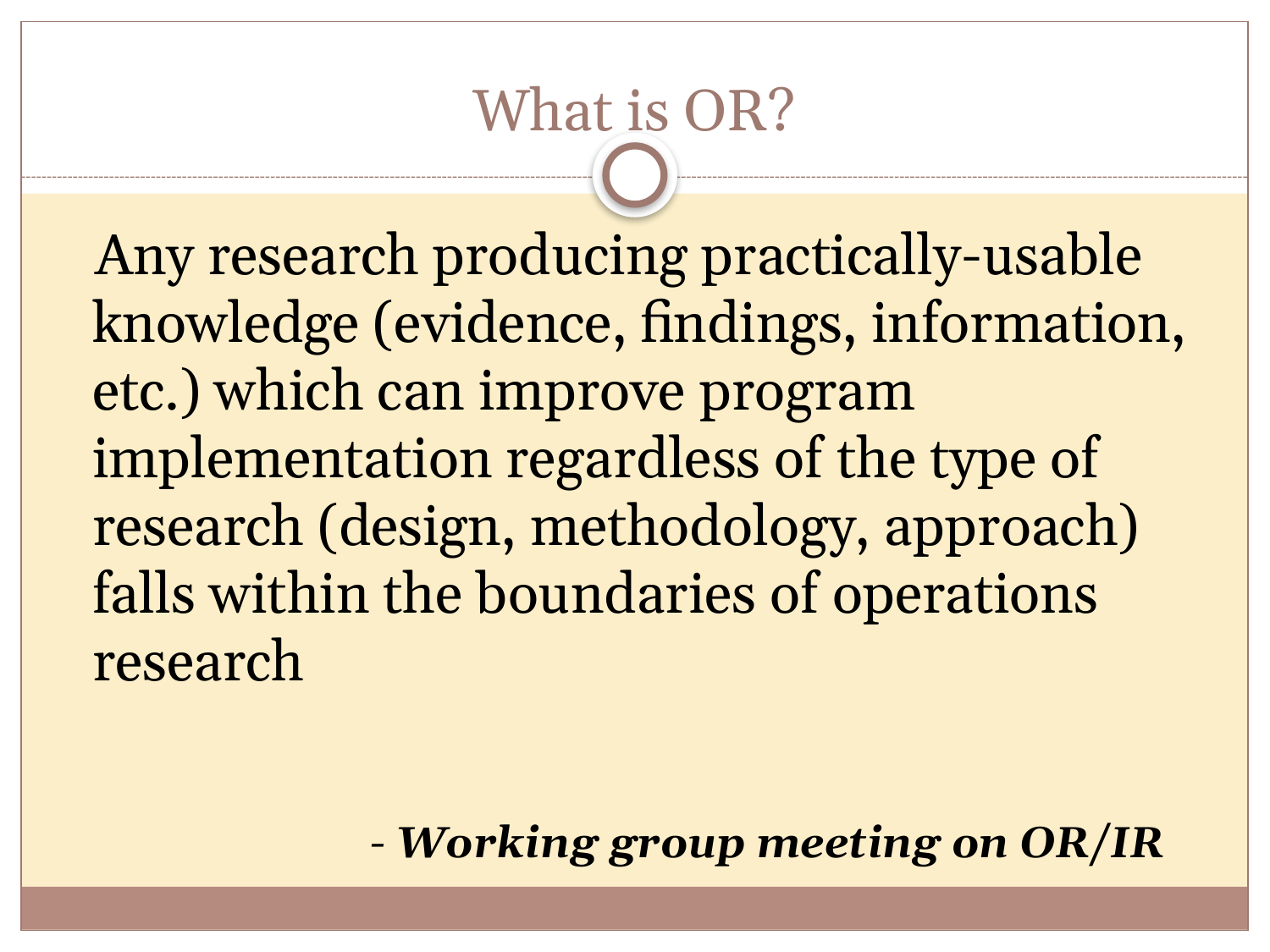

What is OR?
   Any research producing practically-usable knowledge (evidence, findings, information, etc.) which can improve program implementation regardless of the type of research (design, methodology, approach) falls within the boundaries of operations research
- Working group meeting on OR/IR